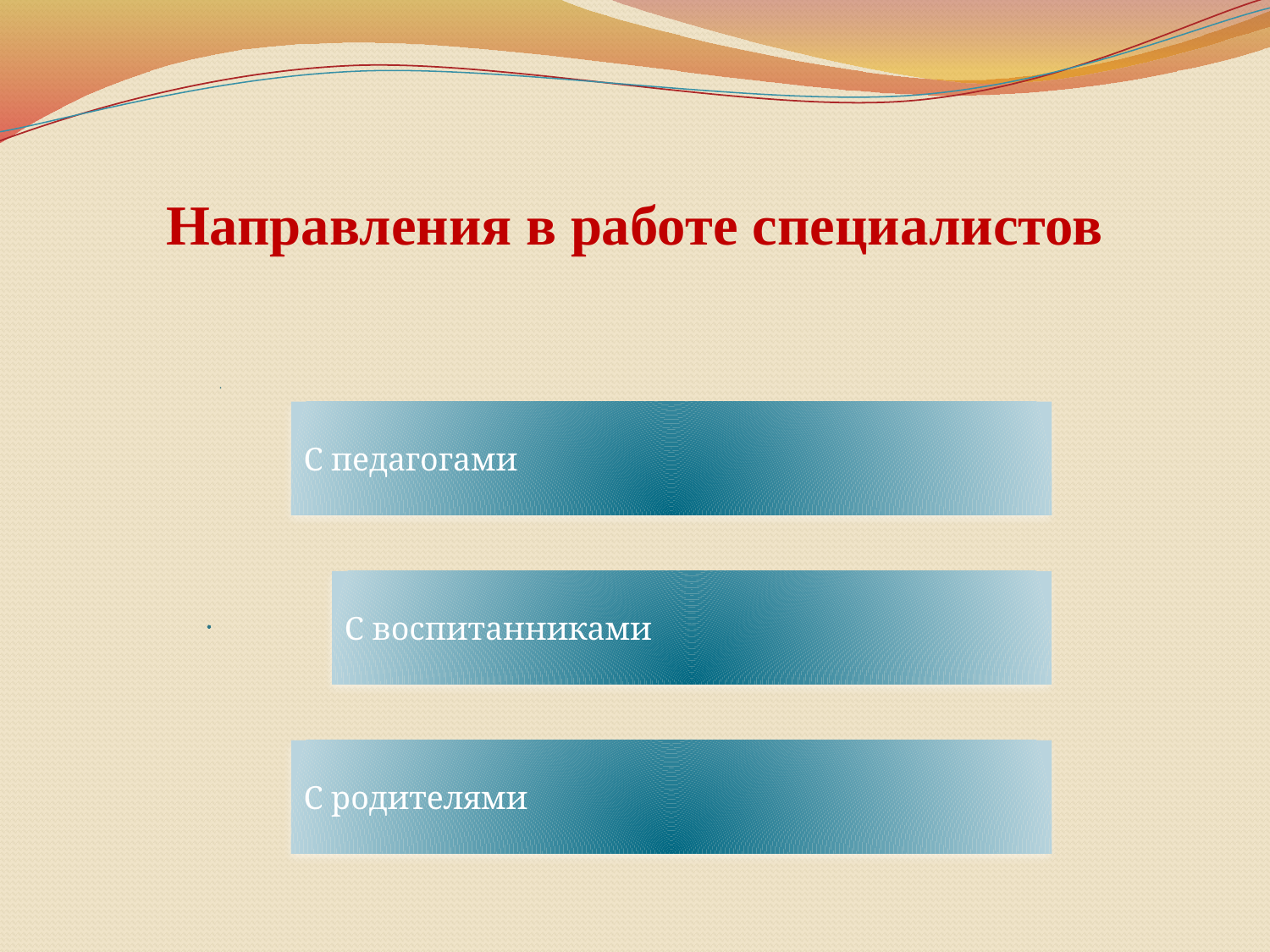

# Направления в работе специалистов

С педагогами
С воспитанниками
С родителями